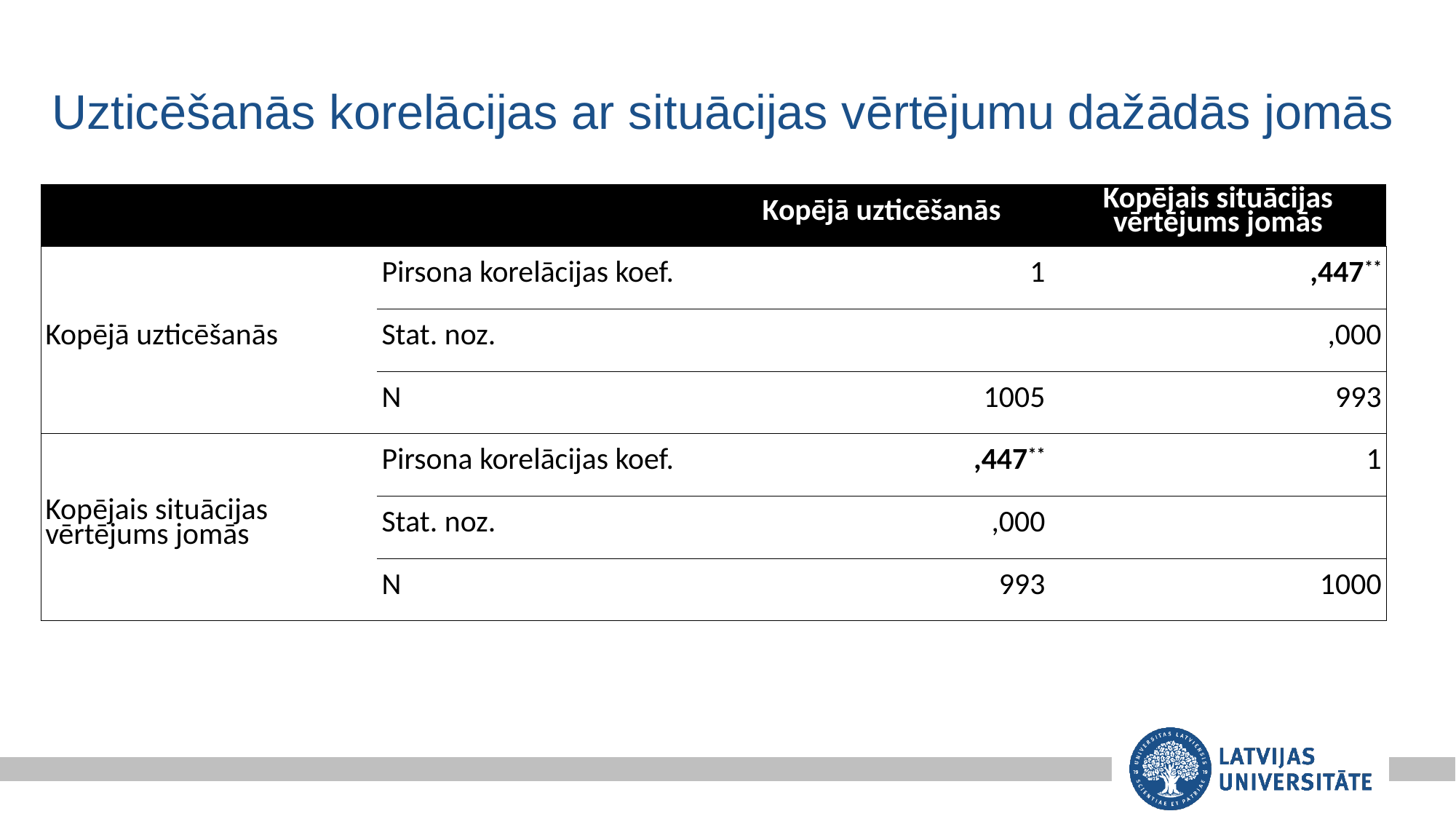

# Uzticēšanās korelācijas ar situācijas vērtējumu dažādās jomās
|  |  | Kopējā uzticēšanās | Kopējais situācijas vērtējums jomās |
| --- | --- | --- | --- |
| Kopējā uzticēšanās | Pirsona korelācijas koef. | 1 | ,447\*\* |
|  | Stat. noz. |  | ,000 |
|  | N | 1005 | 993 |
| Kopējais situācijas vērtējums jomās | Pirsona korelācijas koef. | ,447\*\* | 1 |
|  | Stat. noz. | ,000 |  |
|  | N | 993 | 1000 |